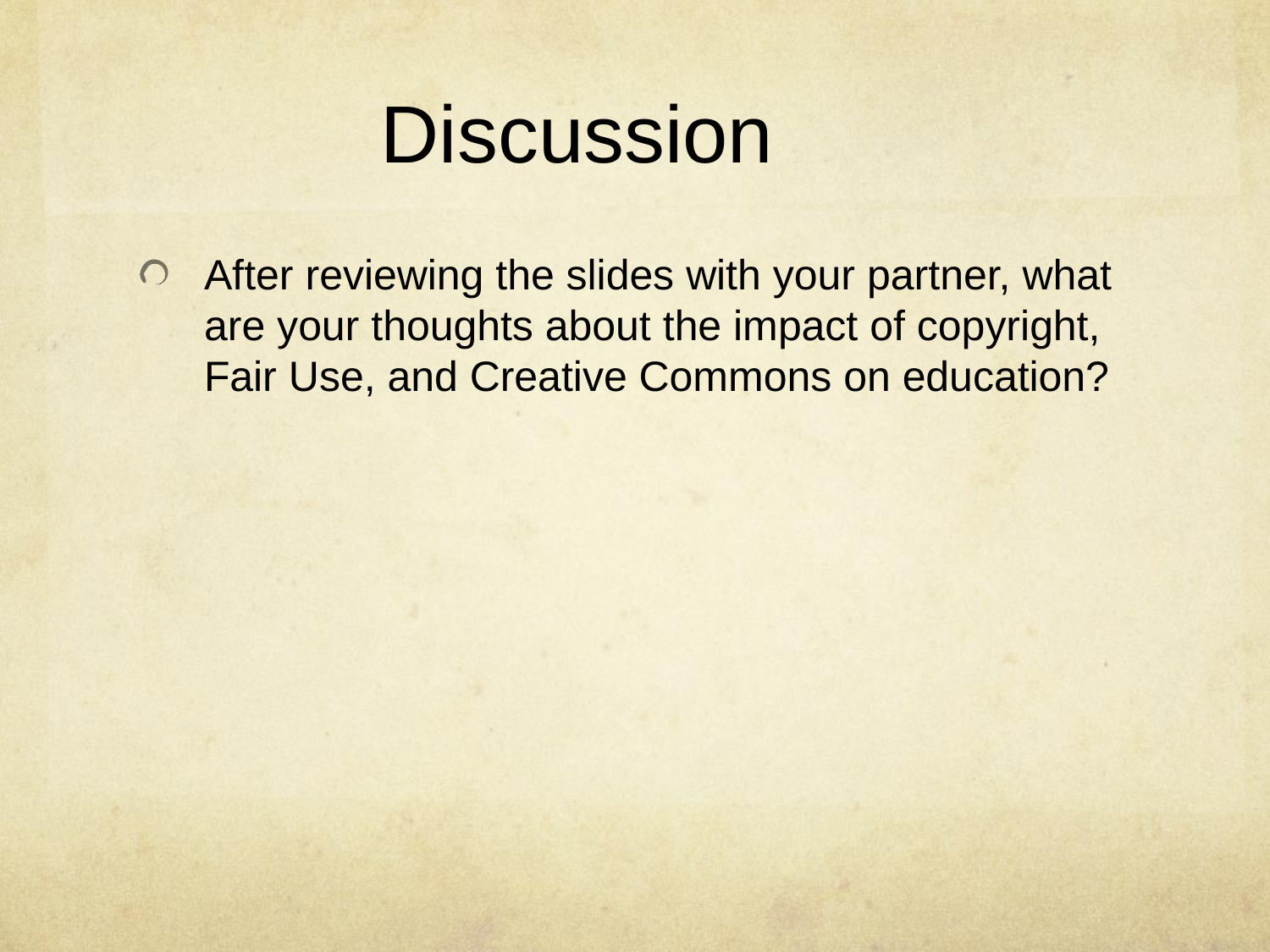

# Discussion
After reviewing the slides with your partner, what are your thoughts about the impact of copyright, Fair Use, and Creative Commons on education?